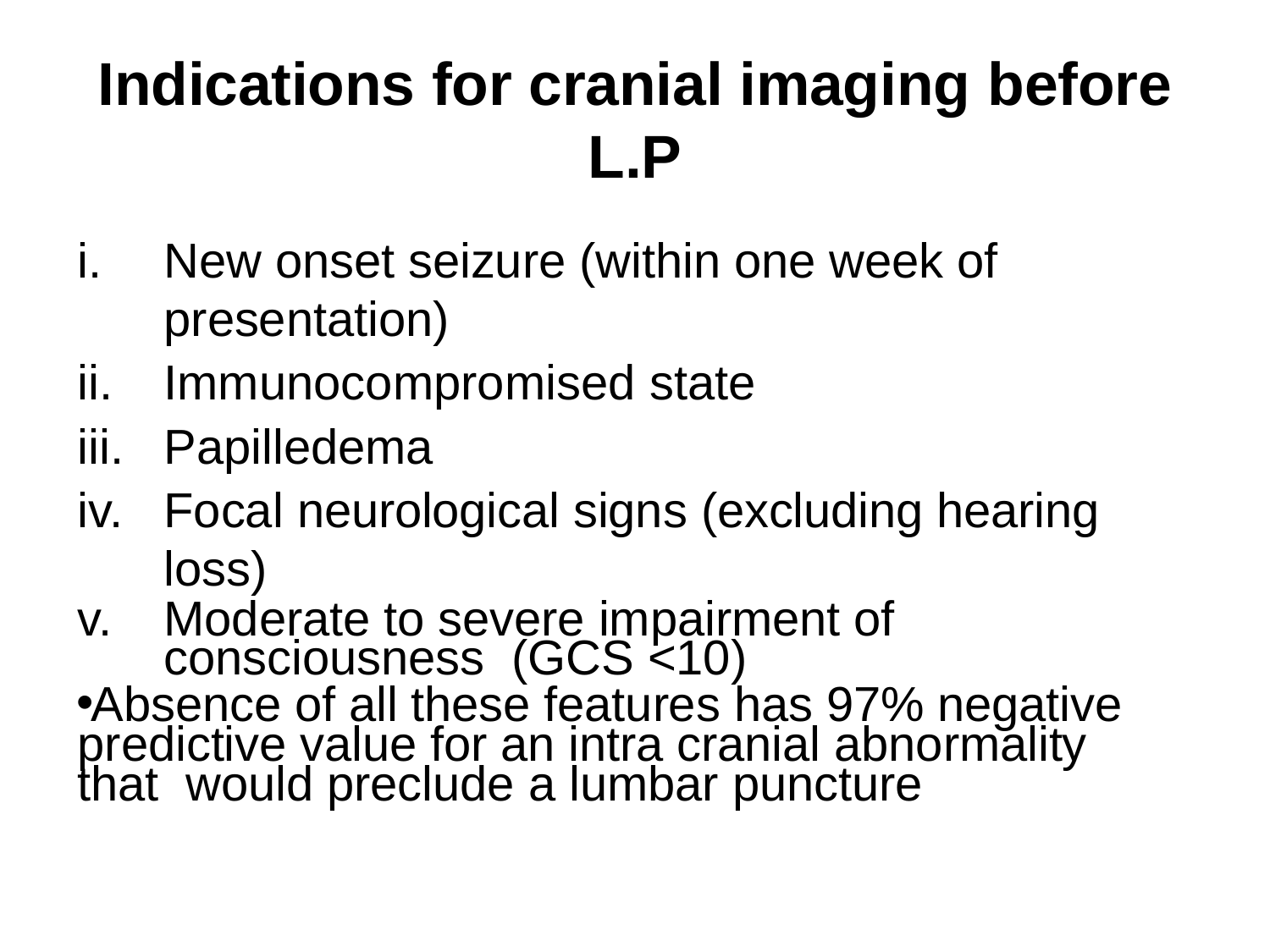

# Indications for cranial imaging before L.P
New onset seizure (within one week of presentation)
Immunocompromised state
Papilledema
Focal neurological signs (excluding hearing loss)
Moderate to severe impairment of consciousness  (GCS <10)
Absence of all these features has 97% negative  predictive value for an intra cranial abnormality that  would preclude a lumbar puncture